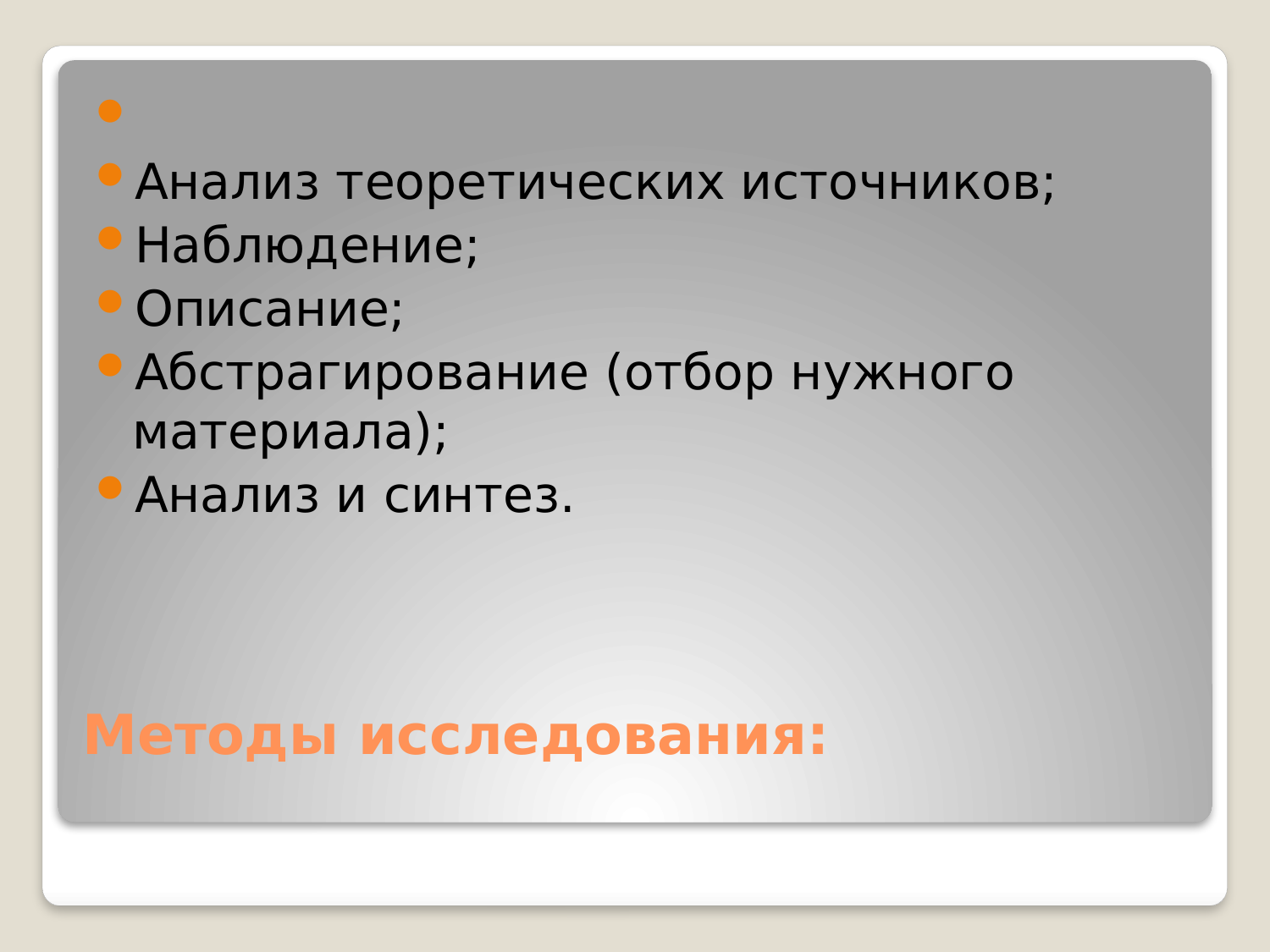

Анализ теоретических источников;
Наблюдение;
Описание;
Абстрагирование (отбор нужного материала);
Анализ и синтез.

# Методы исследования: